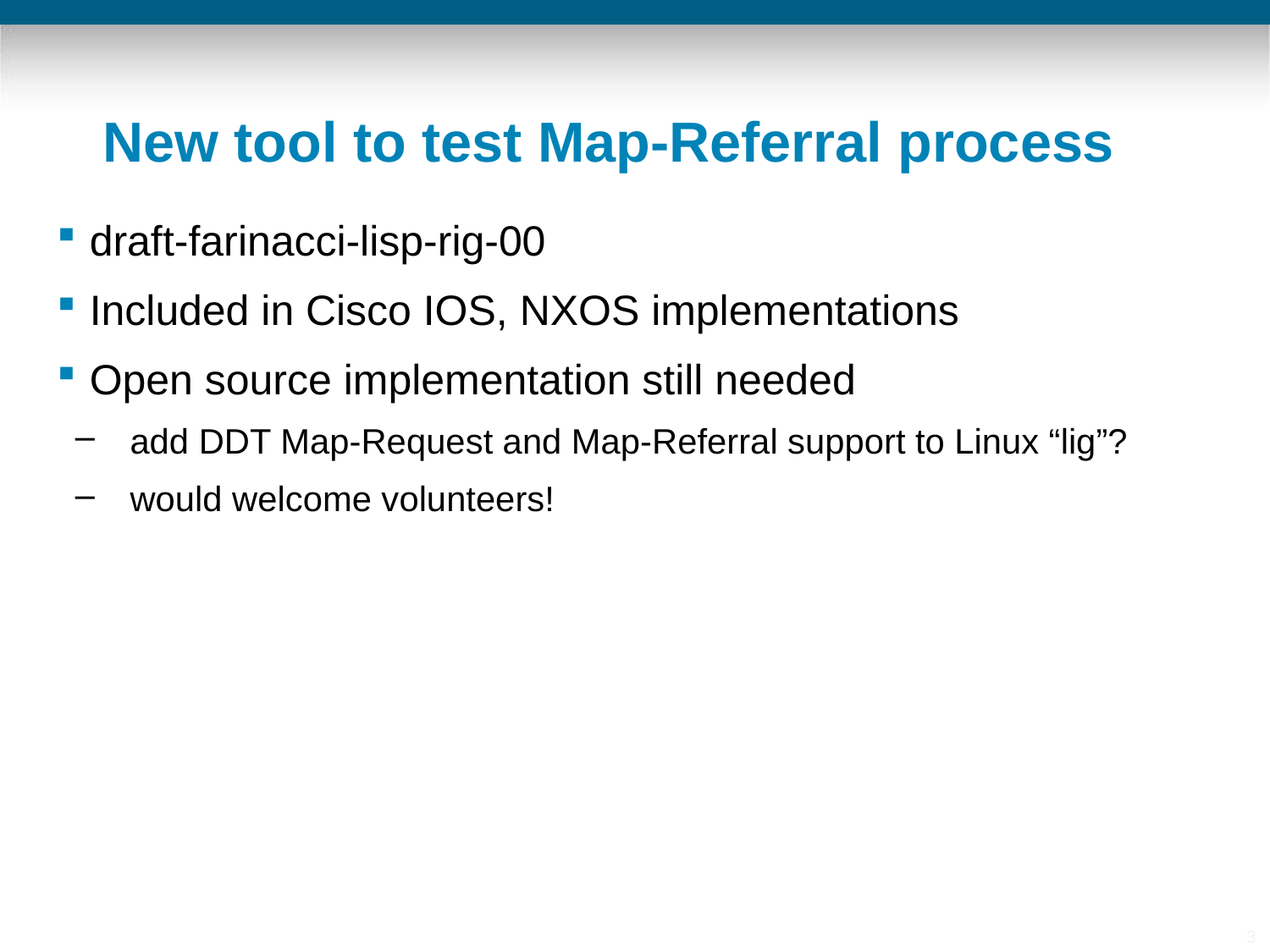

# New tool to test Map-Referral process
draft-farinacci-lisp-rig-00
Included in Cisco IOS, NXOS implementations
Open source implementation still needed
 add DDT Map-Request and Map-Referral support to Linux “lig”?
 would welcome volunteers!